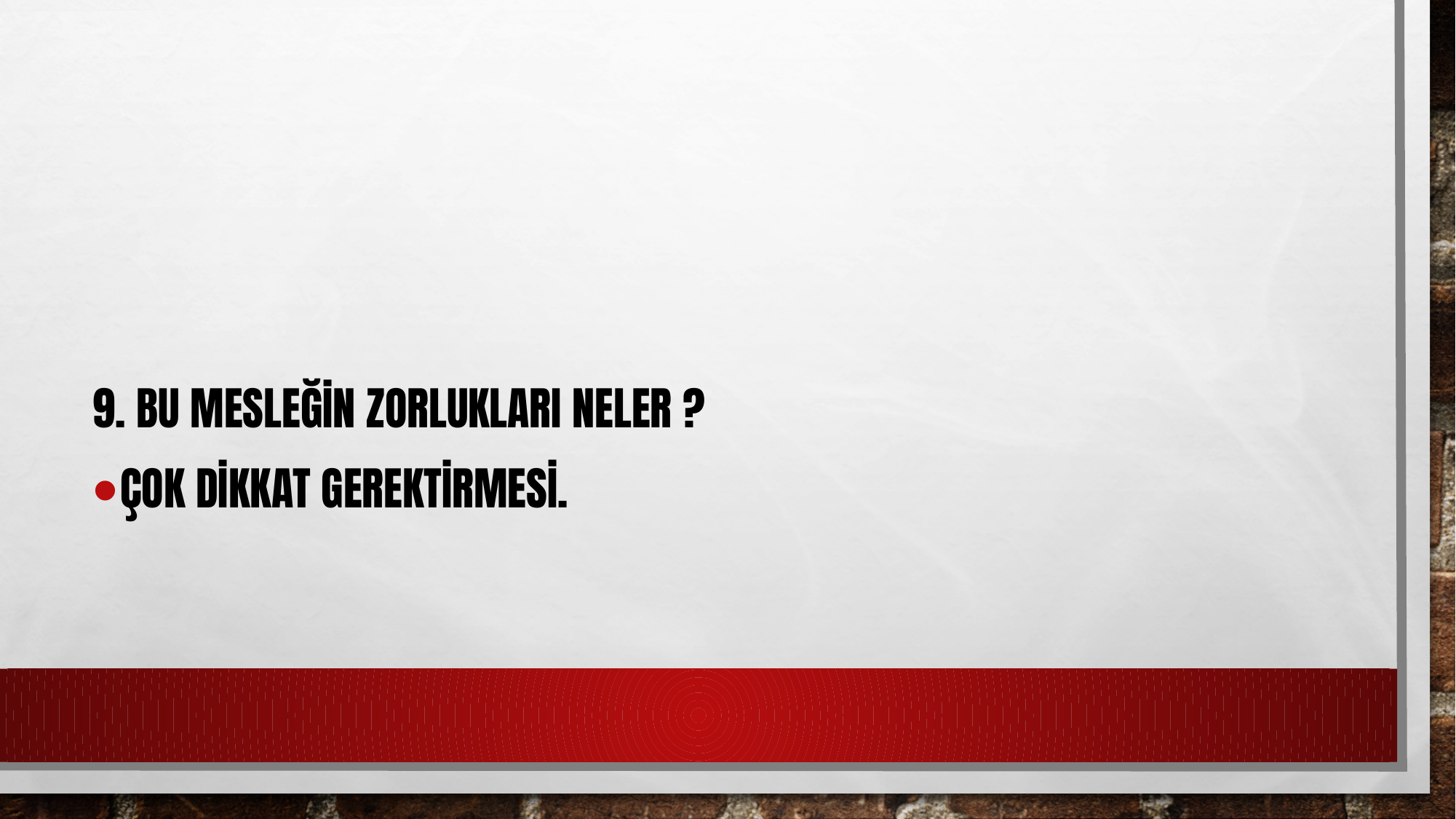

9. BU MESLEĞİN ZORLUKLARI NELER ?
ÇOK DİKKAT GEREKTİRMESİ.